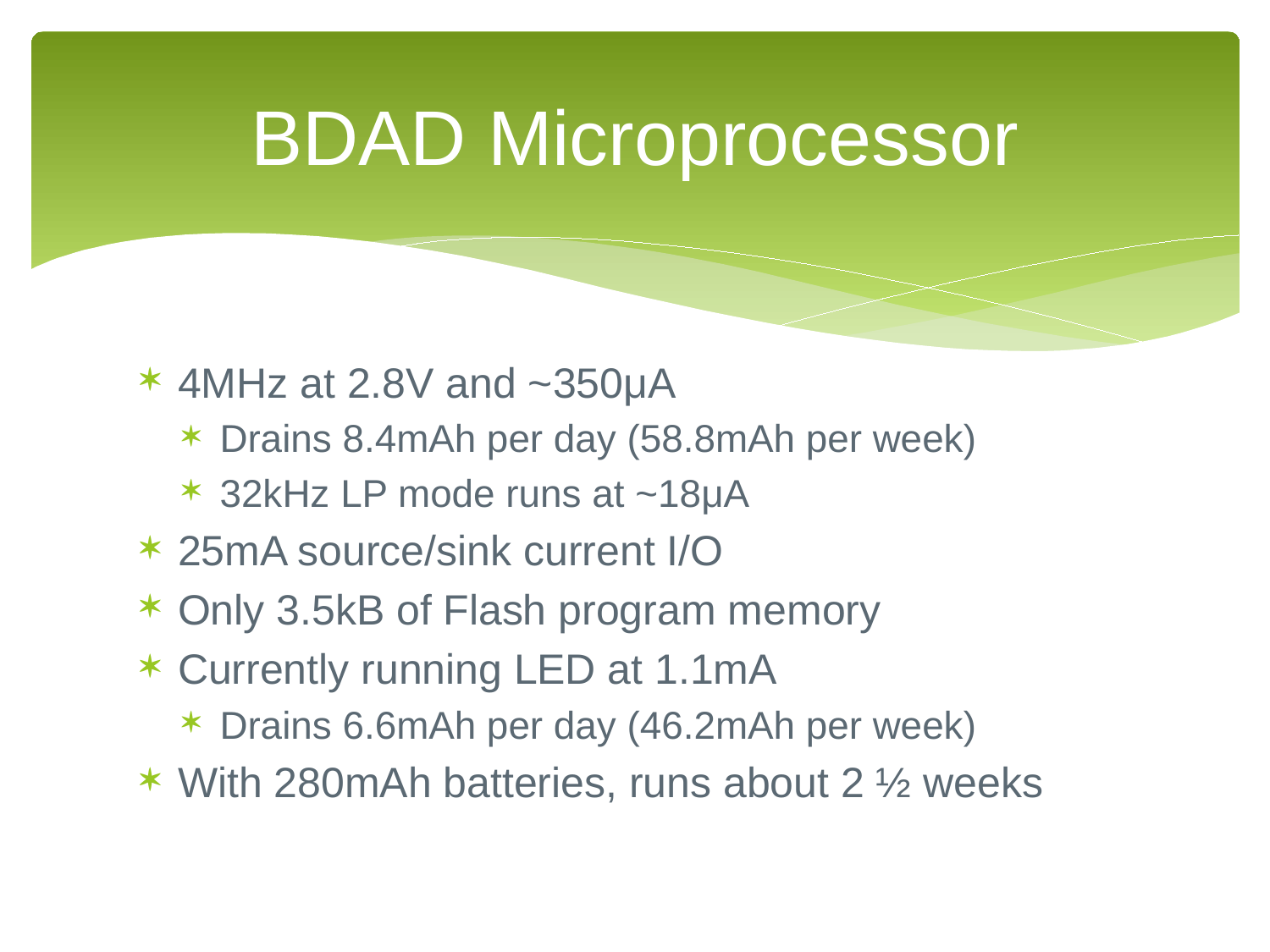

# BDAD Microprocessor
4MHz at 2.8V and ~350μA
Drains 8.4mAh per day (58.8mAh per week)
32kHz LP mode runs at ~18μA
25mA source/sink current I/O
Only 3.5kB of Flash program memory
Currently running LED at 1.1mA
Drains 6.6mAh per day (46.2mAh per week)
With 280mAh batteries, runs about 2 ½ weeks